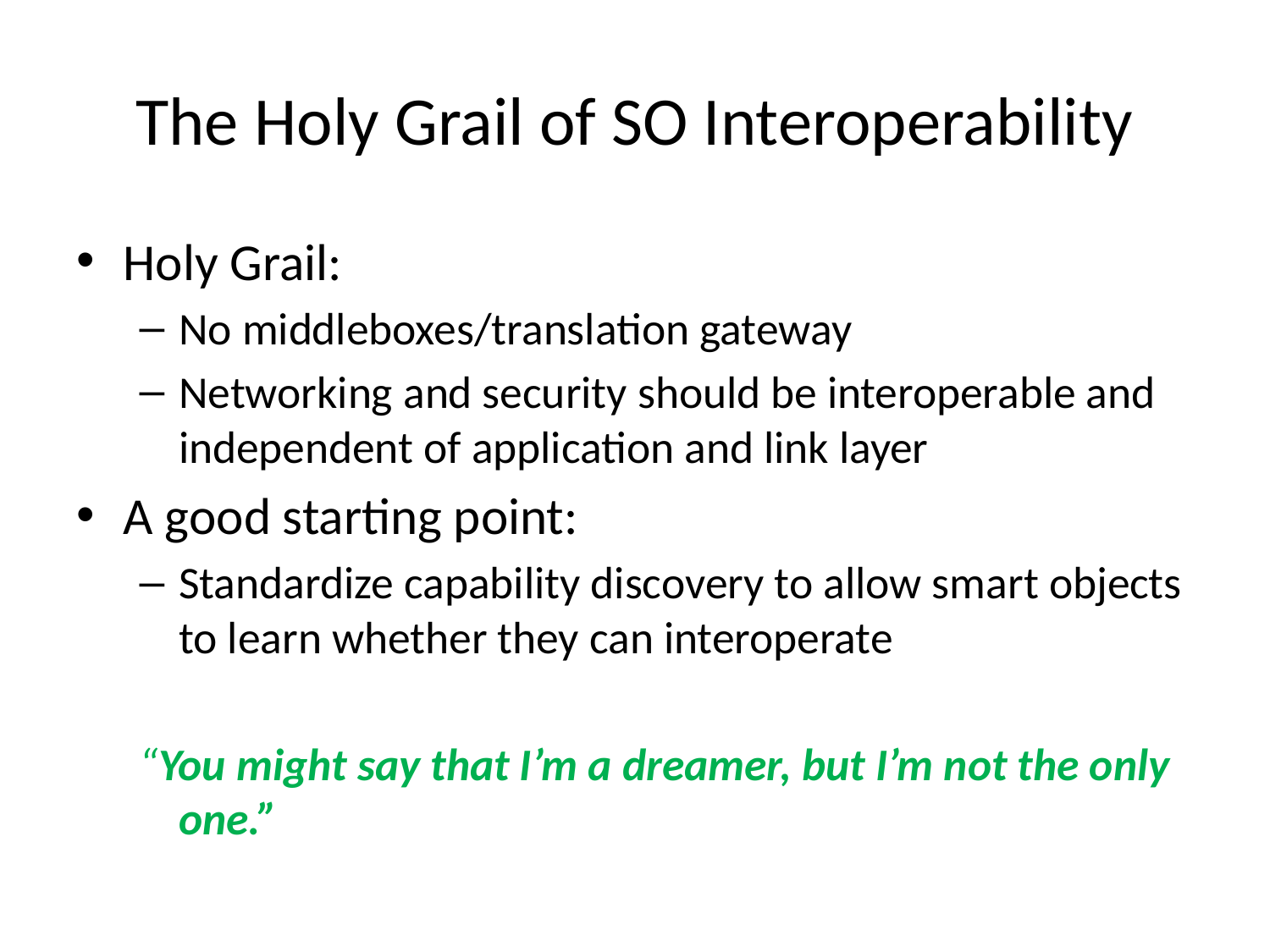

# The Holy Grail of SO Interoperability
Holy Grail:
No middleboxes/translation gateway
Networking and security should be interoperable and independent of application and link layer
A good starting point:
Standardize capability discovery to allow smart objects to learn whether they can interoperate

“You might say that I’m a dreamer, but I’m not the only one.”